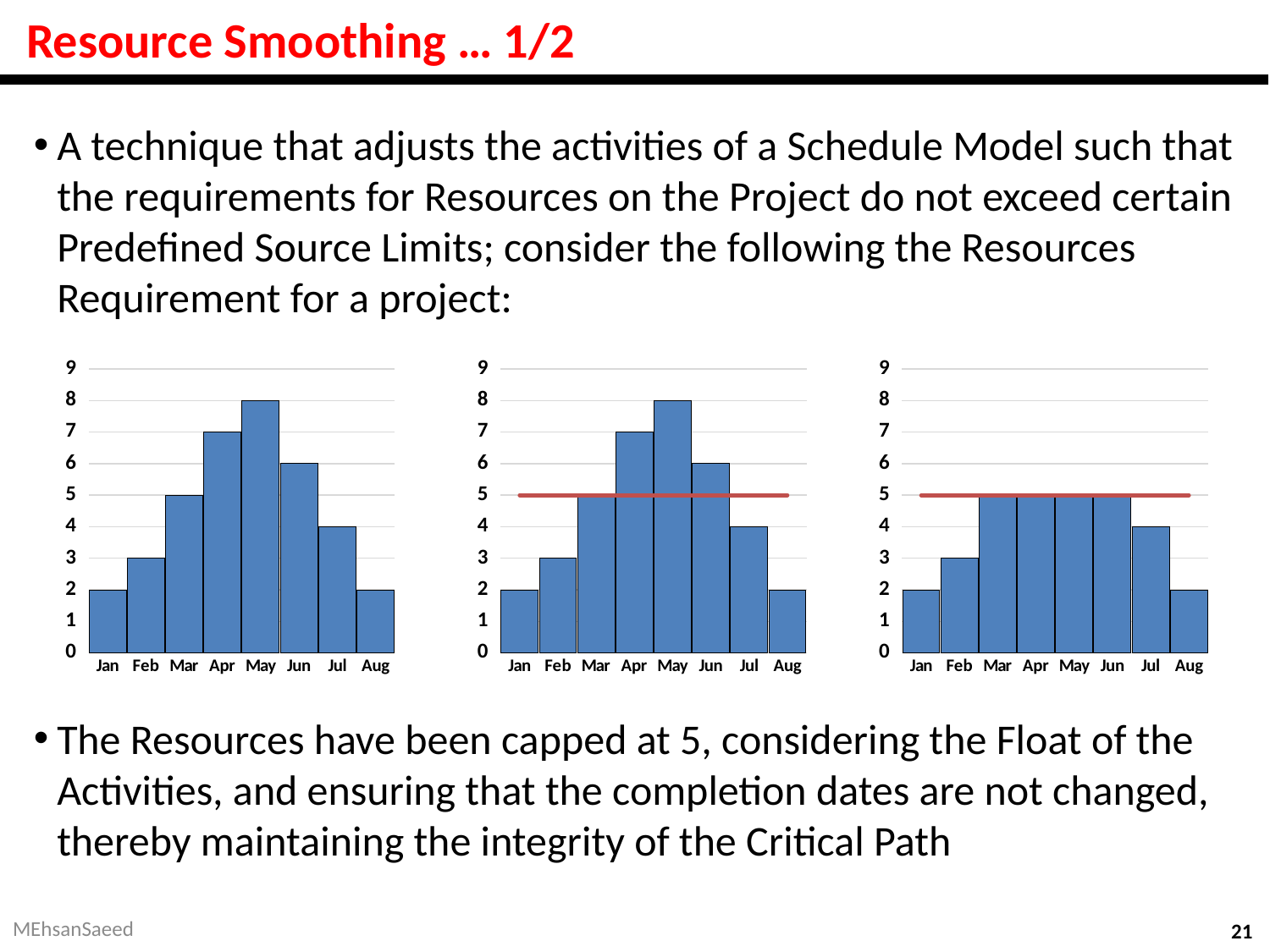

# Resource Smoothing … 1/2
A technique that adjusts the activities of a Schedule Model such that the requirements for Resources on the Project do not exceed certain Predefined Source Limits; consider the following the Resources Requirement for a project:

### Chart

| Category | Series 1 |
|---|---|
| Jan | 2.0 |
| Feb | 3.0 |
| Mar | 5.0 |
| Apr | 7.0 |
| May | 8.0 |
| Jun | 6.0 |
| Jul | 4.0 |
| Aug | 2.0 |

### Chart

| Category | Series 1 | Column1 |
|---|---|---|
| Jan | 2.0 | 5.0 |
| Feb | 3.0 | 5.0 |
| Mar | 5.0 | 5.0 |
| Apr | 7.0 | 5.0 |
| May | 8.0 | 5.0 |
| Jun | 6.0 | 5.0 |
| Jul | 4.0 | 5.0 |
| Aug | 2.0 | 5.0 |

### Chart

| Category | Series 1 | Column1 |
|---|---|---|
| Jan | 2.0 | 5.0 |
| Feb | 3.0 | 5.0 |
| Mar | 5.0 | 5.0 |
| Apr | 5.0 | 5.0 |
| May | 5.0 | 5.0 |
| Jun | 5.0 | 5.0 |
| Jul | 4.0 | 5.0 |
| Aug | 2.0 | 5.0 |
The Resources have been capped at 5, considering the Float of the Activities, and ensuring that the completion dates are not changed, thereby maintaining the integrity of the Critical Path
MEhsanSaeed
21